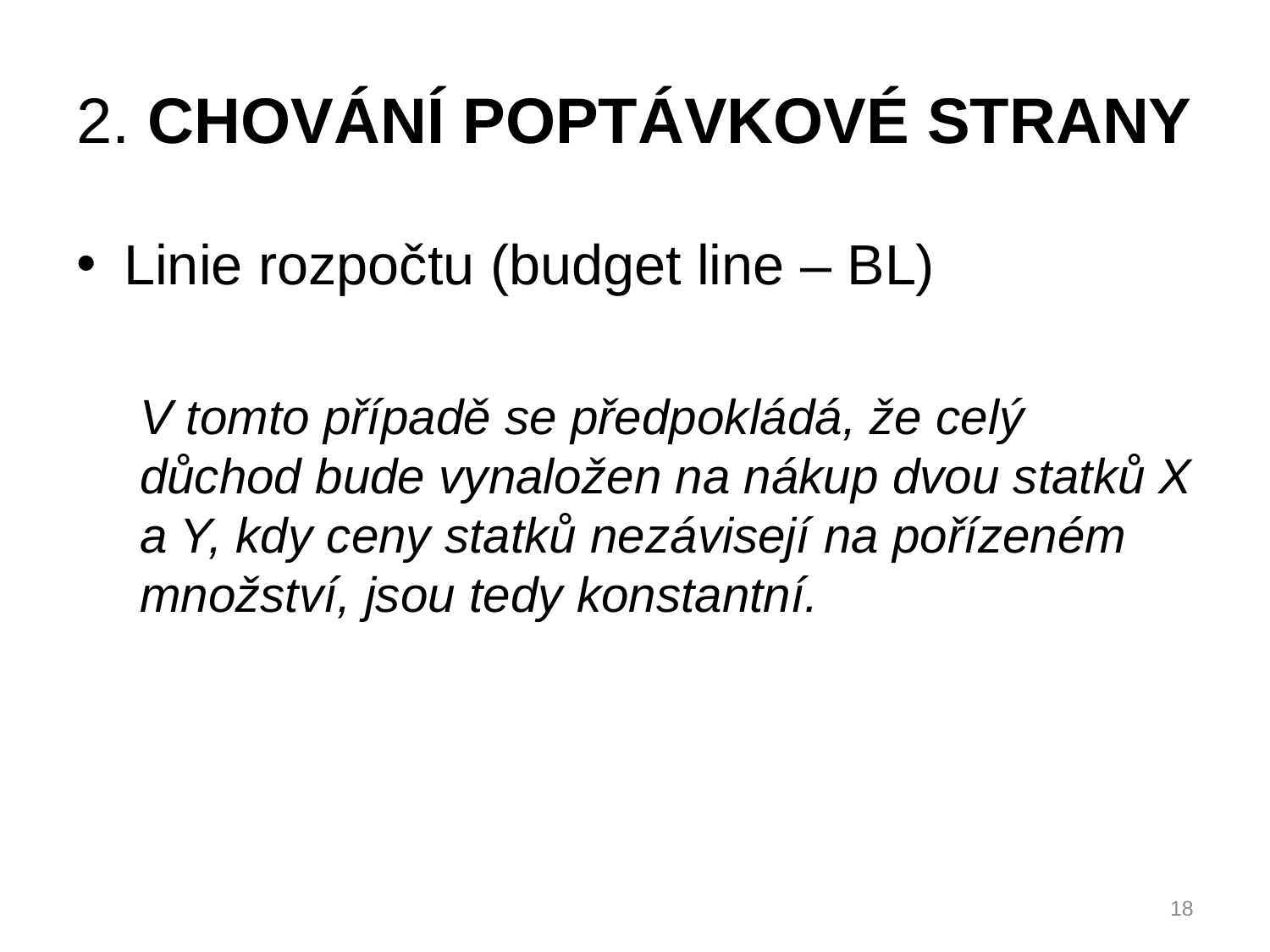

# 2. chování poptávkové strany
Linie rozpočtu (budget line – BL)

V tomto případě se předpokládá, že celý důchod bude vynaložen na nákup dvou statků X a Y, kdy ceny statků nezávisejí na pořízeném množství, jsou tedy konstantní.
18